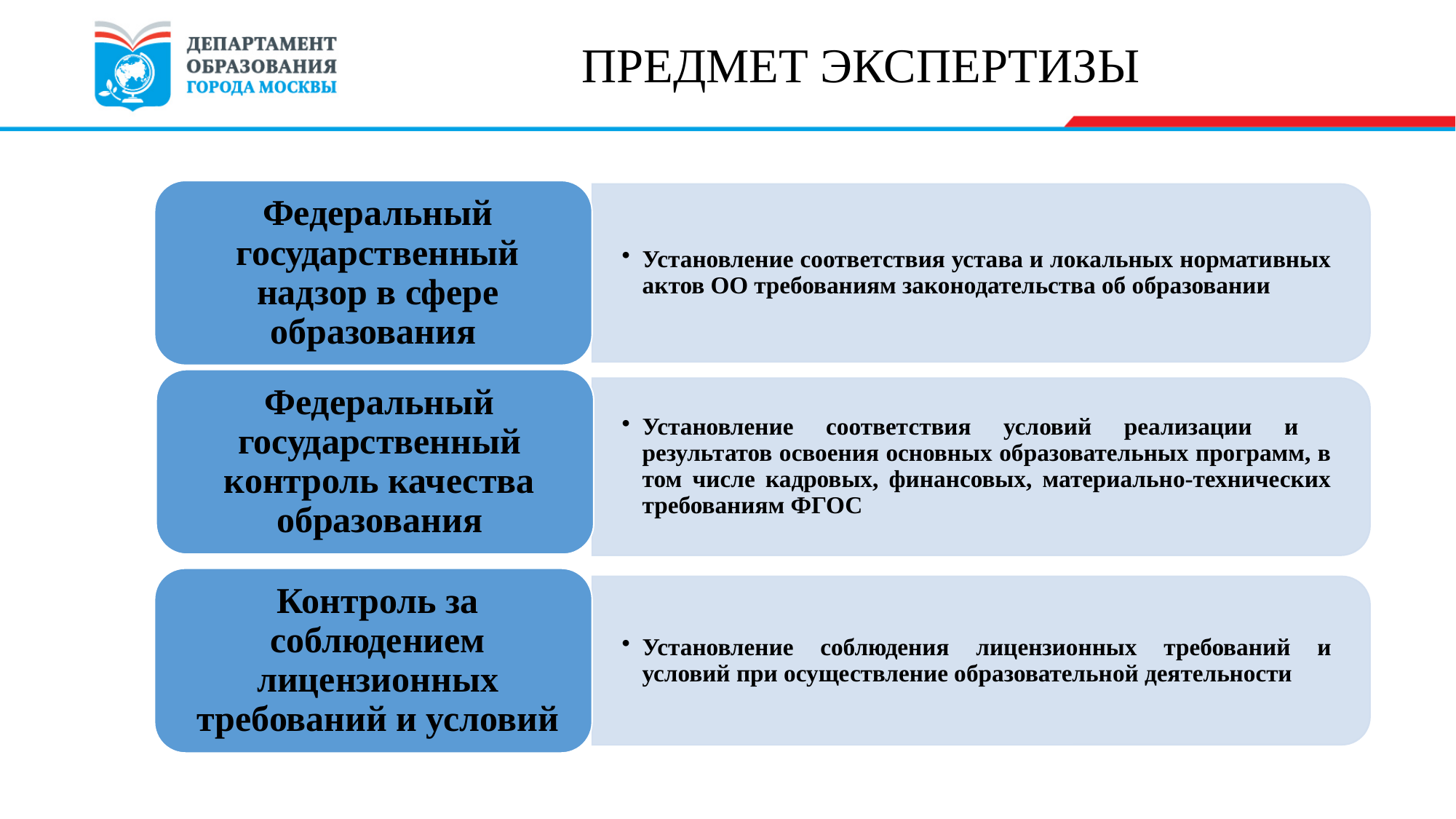

# ПРЕДМЕТ ЭКСПЕРТИЗЫ
Установление соответствия устава и локальных нормативных актов ОО требованиям законодательства об образовании
Федеральный государственный надзор в сфере образования
Установление соответствия условий реализации и  результатов освоения основных образовательных программ, в том числе кадровых, финансовых, материально-технических требованиям ФГОС
Федеральный государственный контроль качества образования
Установление соблюдения лицензионных требований и условий при осуществление образовательной деятельности
Контроль за соблюдением лицензионных требований и условий